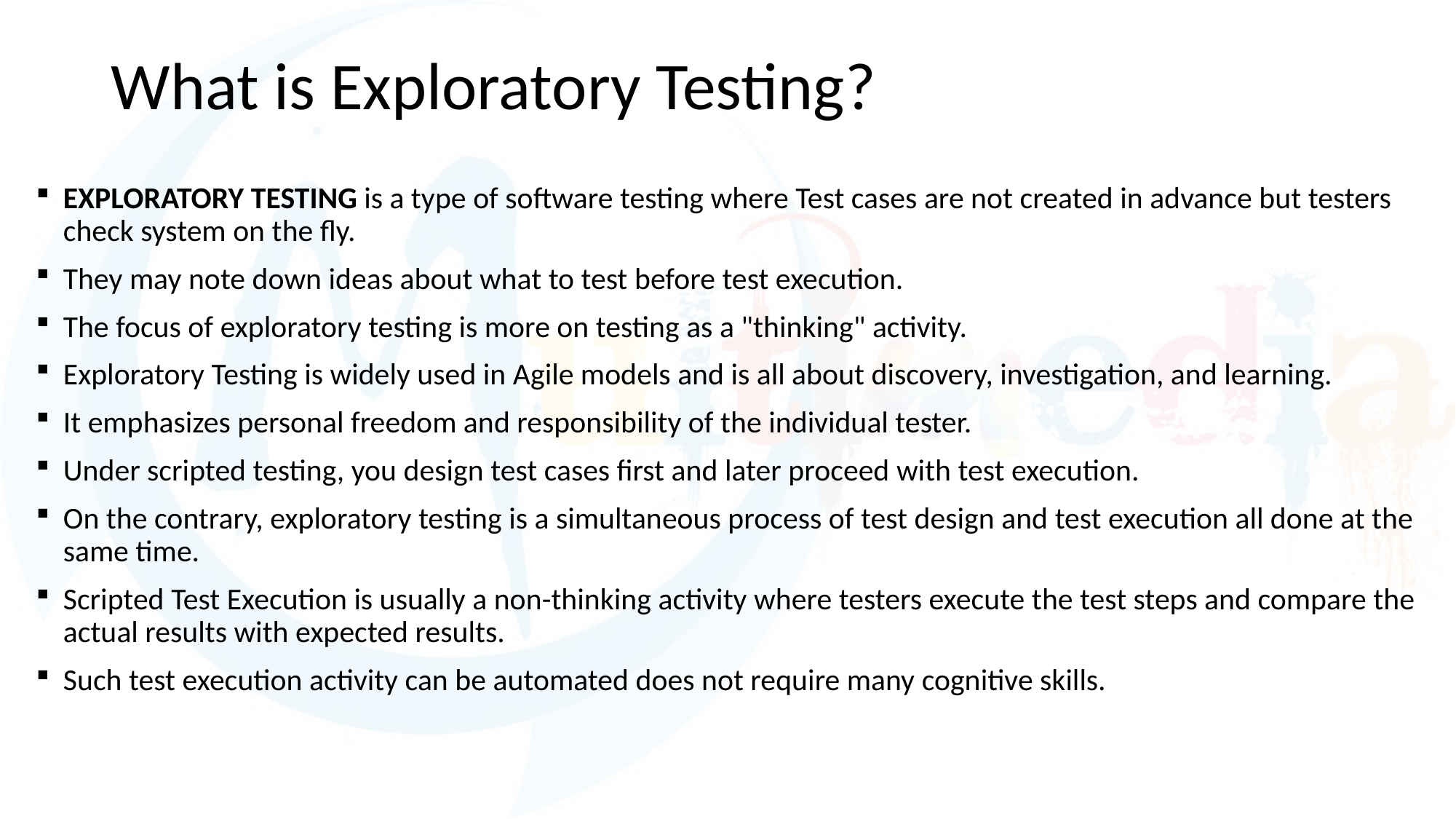

# What is Exploratory Testing?
EXPLORATORY TESTING is a type of software testing where Test cases are not created in advance but testers check system on the fly.
They may note down ideas about what to test before test execution.
The focus of exploratory testing is more on testing as a "thinking" activity.
Exploratory Testing is widely used in Agile models and is all about discovery, investigation, and learning.
It emphasizes personal freedom and responsibility of the individual tester.
Under scripted testing, you design test cases first and later proceed with test execution.
On the contrary, exploratory testing is a simultaneous process of test design and test execution all done at the same time.
Scripted Test Execution is usually a non-thinking activity where testers execute the test steps and compare the actual results with expected results.
Such test execution activity can be automated does not require many cognitive skills.